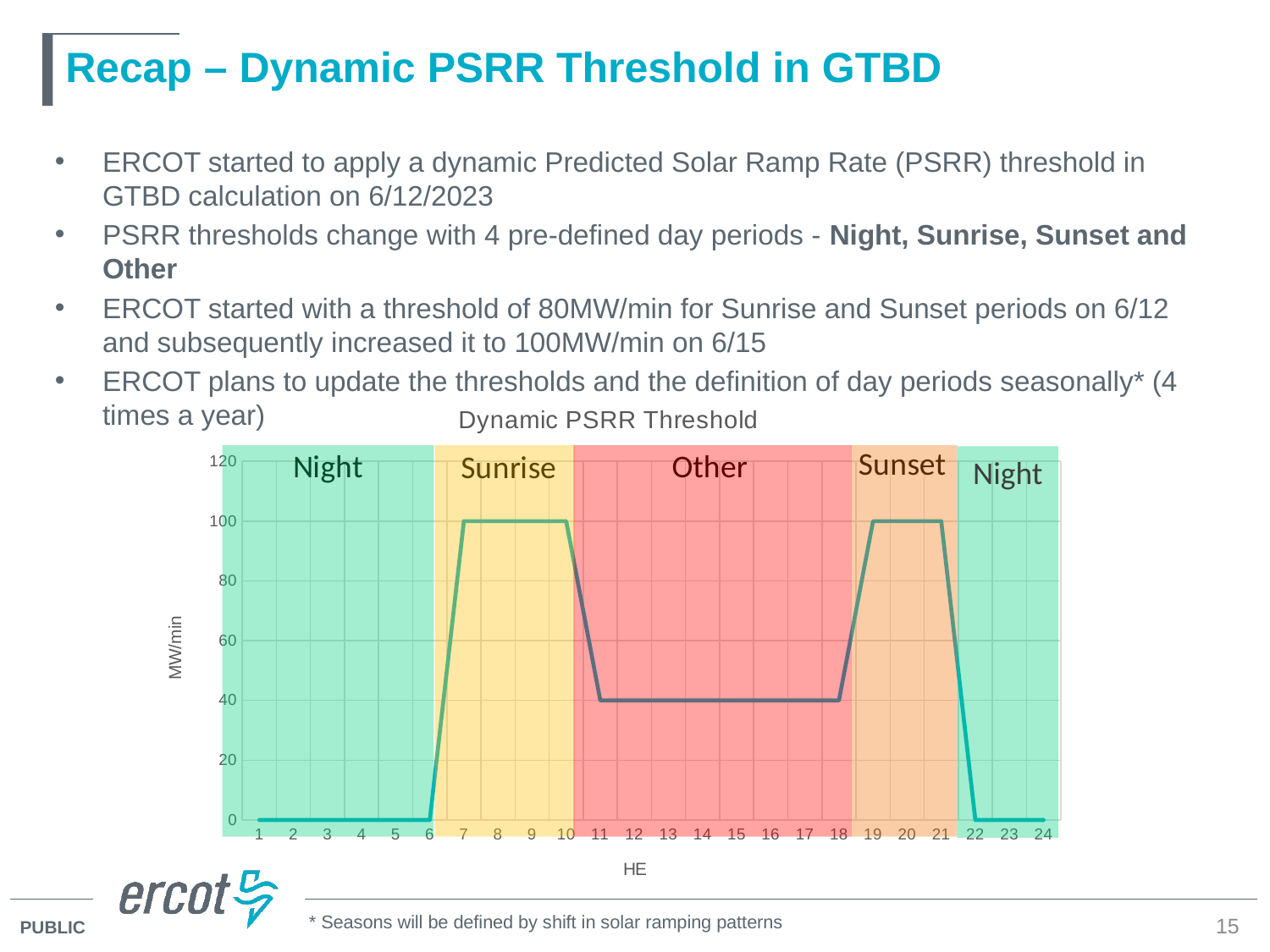

# Recap – Dynamic PSRR Threshold in GTBD
ERCOT started to apply a dynamic Predicted Solar Ramp Rate (PSRR) threshold in GTBD calculation on 6/12/2023
PSRR thresholds change with 4 pre-defined day periods - Night, Sunrise, Sunset and Other
ERCOT started with a threshold of 80MW/min for Sunrise and Sunset periods on 6/12 and subsequently increased it to 100MW/min on 6/15
ERCOT plans to update the thresholds and the definition of day periods seasonally* (4 times a year)

### Chart: Dynamic PSRR Threshold

| Category |  |
|---|---|

Night

* Seasons will be defined by shift in solar ramping patterns
15